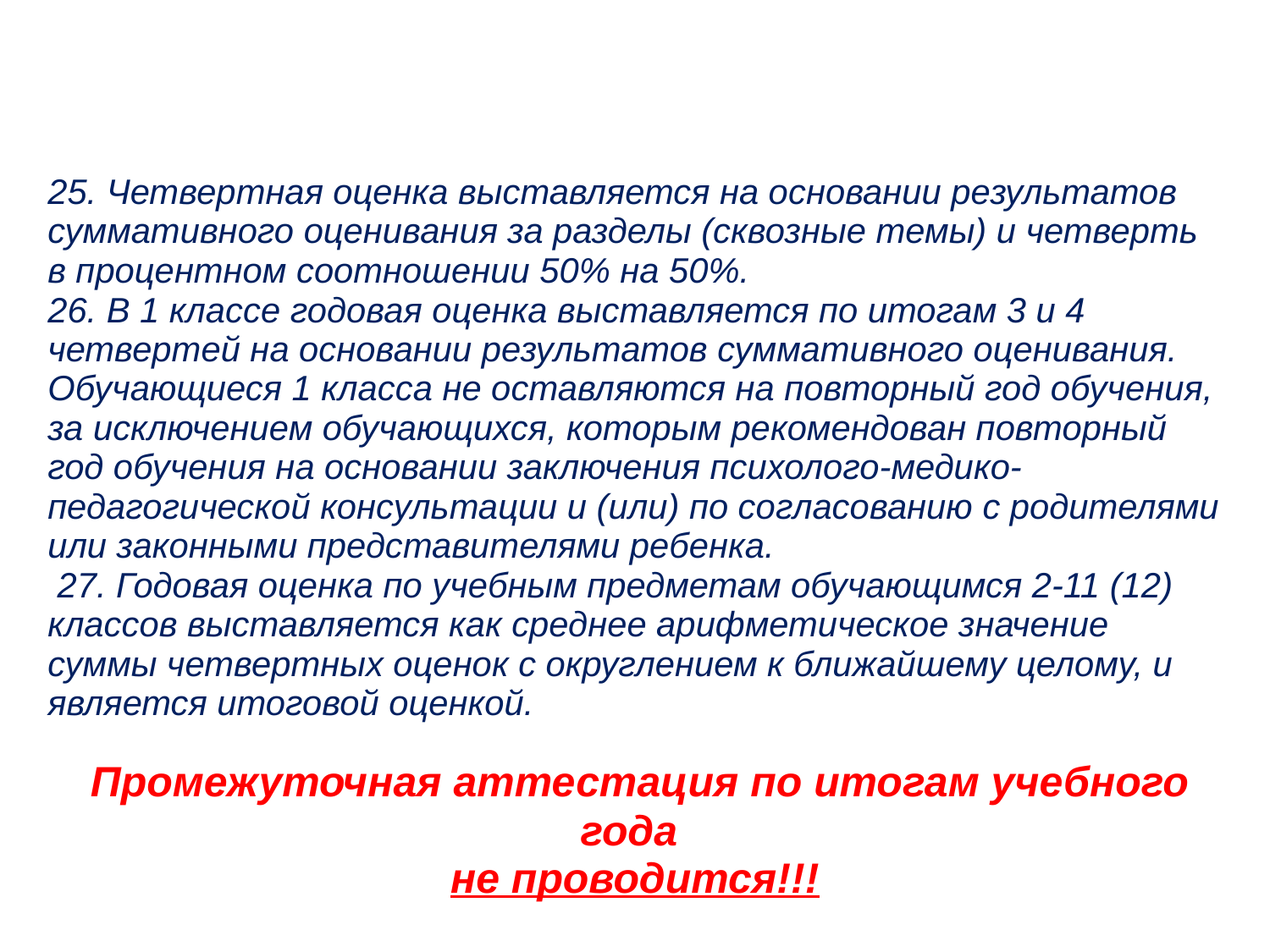

| 25. Четвертная оценка выставляется на основании результатов суммативного оценивания за разделы (сквозные темы) и четверть в процентном соотношении 50% на 50%. 26. В 1 классе годовая оценка выставляется по итогам 3 и 4 четвертей на основании результатов суммативного оценивания. Обучающиеся 1 класса не оставляются на повторный год обучения, за исключением обучающихся, которым рекомендован повторный год обучения на основании заключения психолого-медико-педагогической консультации и (или) по согласованию с родителями или законными представителями ребенка.  27. Годовая оценка по учебным предметам обучающимся 2-11 (12) классов выставляется как среднее арифметическое значение суммы четвертных оценок с округлением к ближайшему целому, и является итоговой оценкой.  Промежуточная аттестация по итогам учебного года не проводится!!! |
| --- |